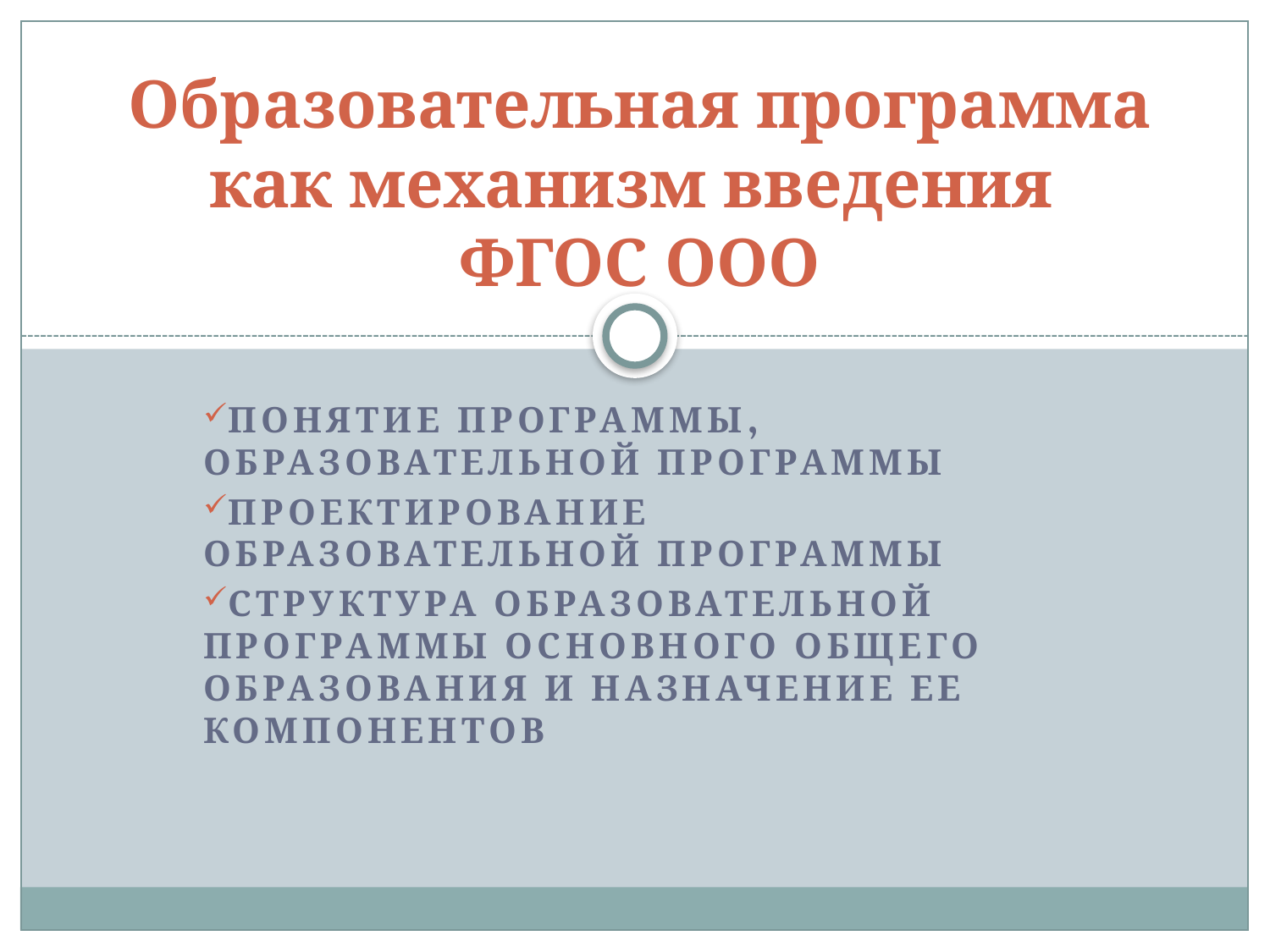

# Образовательная программа как механизм введения ФГОС ООО
Понятие программы, образовательной программы
Проектирование образовательной программы
Структура образовательной программы основного общего образования и назначение ее компонентов